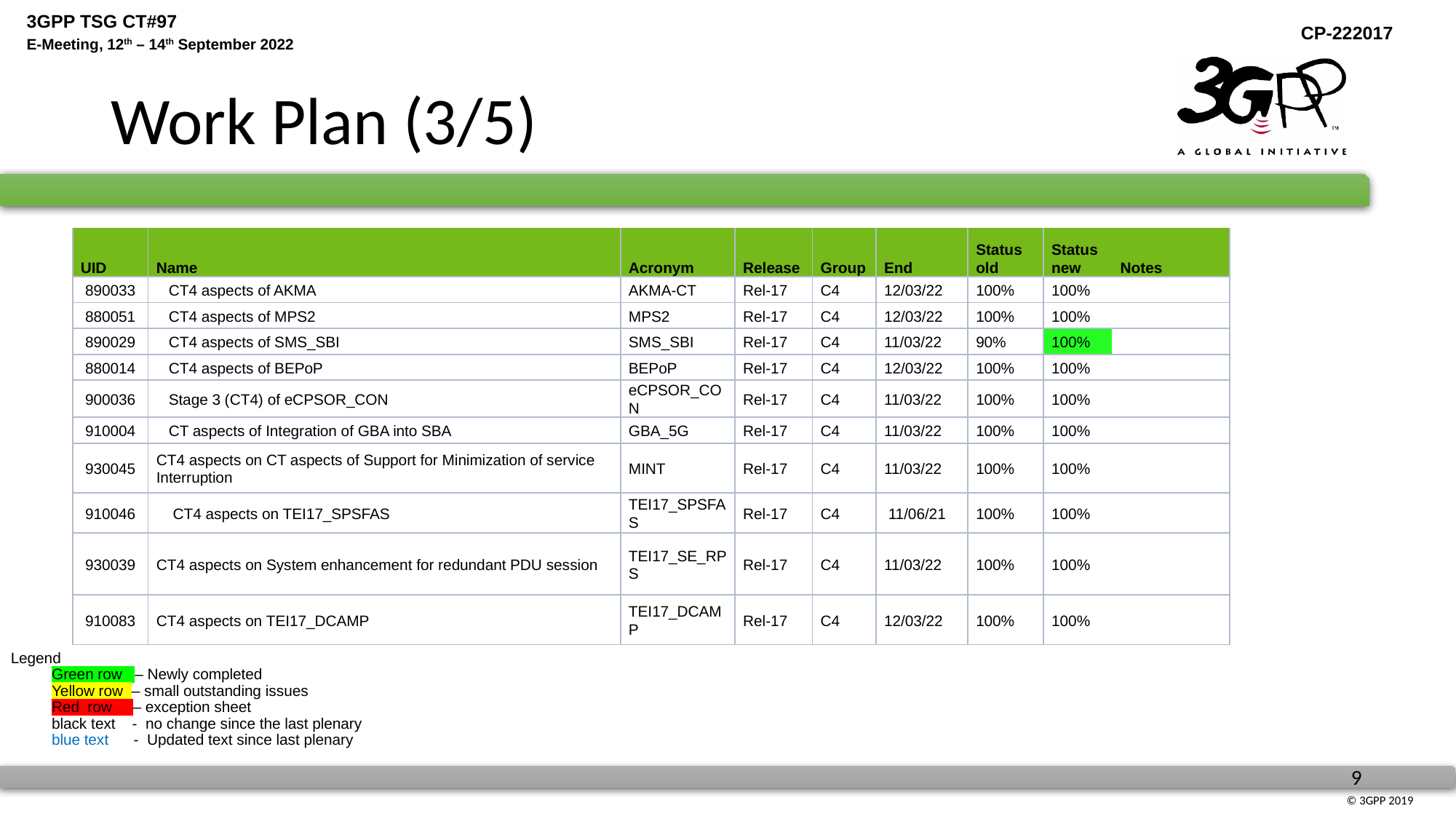

# Work Plan (3/5)
| UID | Name | Acronym | Release | Group | End | Status old | Status new | Notes |
| --- | --- | --- | --- | --- | --- | --- | --- | --- |
| 890033 | CT4 aspects of AKMA | AKMA-CT | Rel-17 | C4 | 12/03/22 | 100% | 100% |  |
| 880051 | CT4 aspects of MPS2 | MPS2 | Rel-17 | C4 | 12/03/22 | 100% | 100% |  |
| 890029 | CT4 aspects of SMS\_SBI | SMS\_SBI | Rel-17 | C4 | 11/03/22 | 90% | 100% |  |
| 880014 | CT4 aspects of BEPoP | BEPoP | Rel-17 | C4 | 12/03/22 | 100% | 100% |  |
| 900036 | Stage 3 (CT4) of eCPSOR\_CON | eCPSOR\_CON | Rel-17 | C4 | 11/03/22 | 100% | 100% |  |
| 910004 | CT aspects of Integration of GBA into SBA | GBA\_5G | Rel-17 | C4 | 11/03/22 | 100% | 100% |  |
| 930045 | CT4 aspects on CT aspects of Support for Minimization of service Interruption | MINT | Rel-17 | C4 | 11/03/22 | 100% | 100% |  |
| 910046 | CT4 aspects on TEI17\_SPSFAS | TEI17\_SPSFAS | Rel-17 | C4 | 11/06/21 | 100% | 100% |  |
| 930039 | CT4 aspects on System enhancement for redundant PDU session | TEI17\_SE\_RPS | Rel-17 | C4 | 11/03/22 | 100% | 100% |  |
| 910083 | CT4 aspects on TEI17\_DCAMP | TEI17\_DCAMP | Rel-17 | C4 | 12/03/22 | 100% | 100% |  |
Legend
Green row   – Newly completed
	Yellow row  – small outstanding issues
Red  row     – exception sheet
	black text    -  no change since the last plenary
	blue text      -  Updated text since last plenary